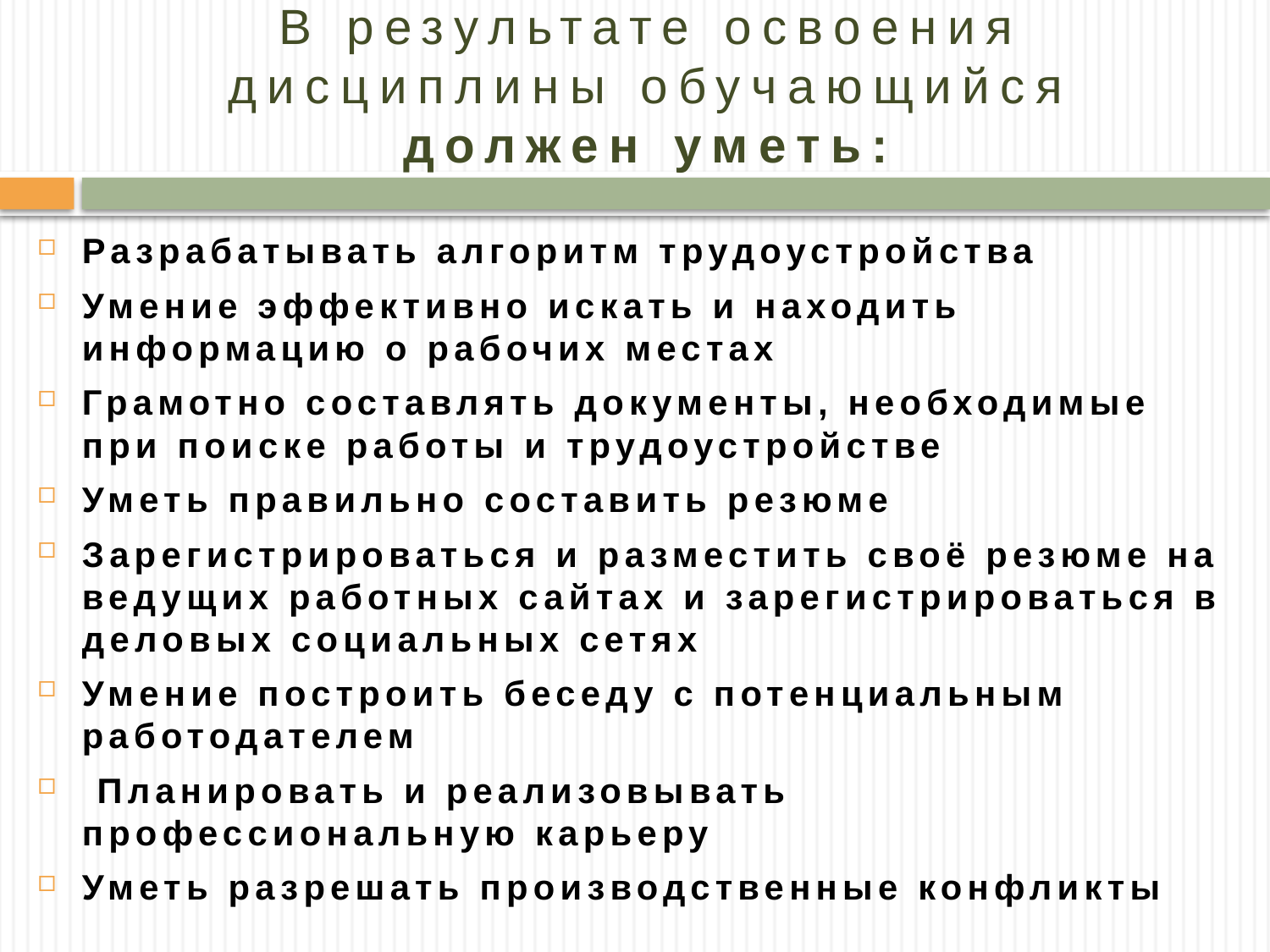

# В результате освоения дисциплины обучающийся должен уметь:
Разрабатывать алгоритм трудоустройства
Умение эффективно искать и находить информацию о рабочих местах
Грамотно составлять документы, необходимые при поиске работы и трудоустройстве
Уметь правильно составить резюме
Зарегистрироваться и разместить своё резюме на ведущих работных сайтах и зарегистрироваться в деловых социальных сетях
Умение построить беседу с потенциальным работодателем
 Планировать и реализовывать профессиональную карьеру
Уметь разрешать производственные конфликты